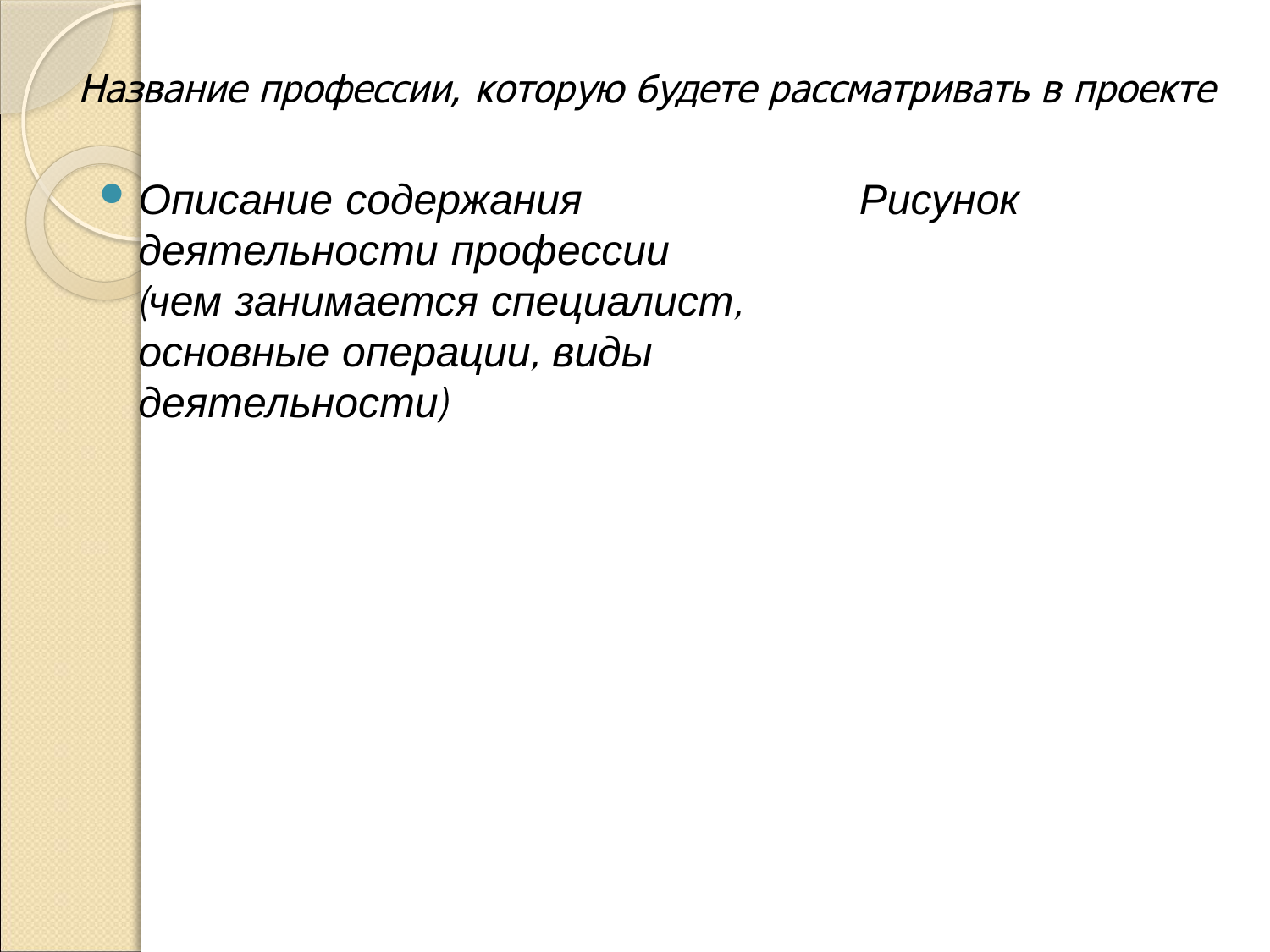

# Название профессии, которую будете рассматривать в проекте
Описание содержания деятельности профессии (чем занимается специалист, основные операции, виды деятельности)
Рисунок